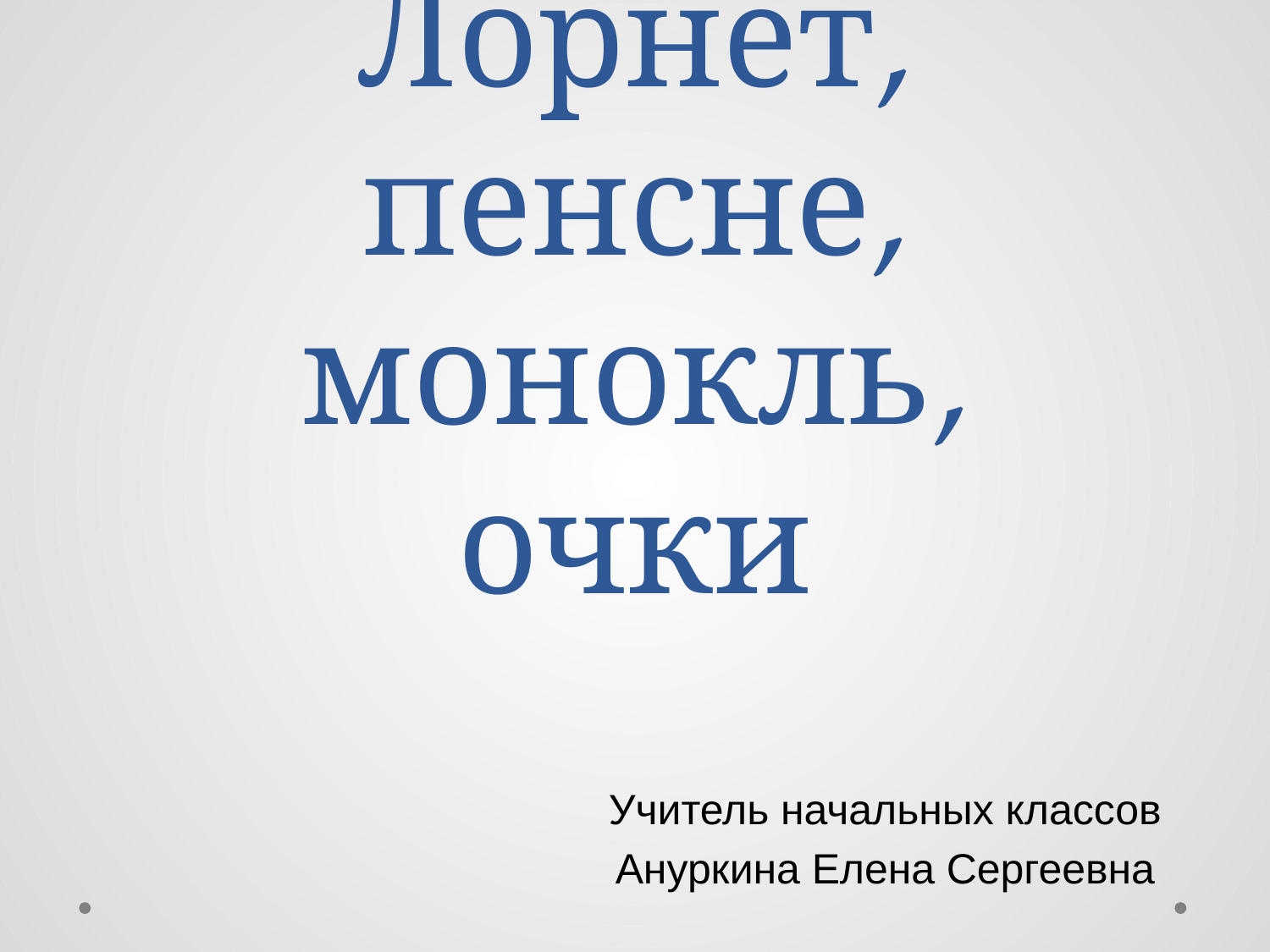

# Лорнет, пенсне, монокль, очки
Учитель начальных классов
Ануркина Елена Сергеевна